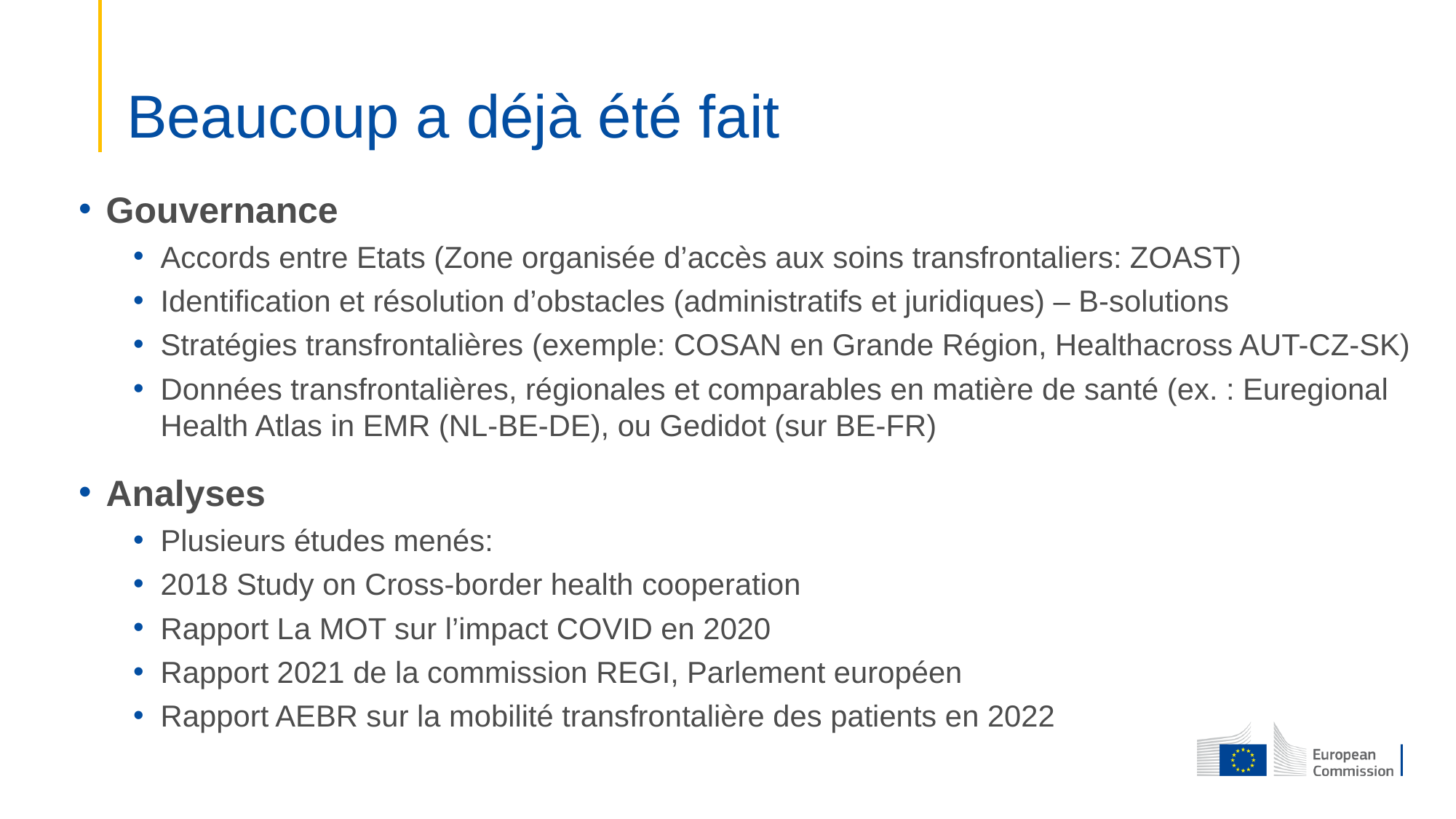

# Beaucoup a déjà été fait
Gouvernance
Accords entre Etats (Zone organisée d’accès aux soins transfrontaliers: ZOAST)
Identification et résolution d’obstacles (administratifs et juridiques) – B-solutions
Stratégies transfrontalières (exemple: COSAN en Grande Région, Healthacross AUT-CZ-SK)
Données transfrontalières, régionales et comparables en matière de santé (ex. : Euregional Health Atlas in EMR (NL-BE-DE), ou Gedidot (sur BE-FR)
Analyses
Plusieurs études menés:
2018 Study on Cross-border health cooperation
Rapport La MOT sur l’impact COVID en 2020
Rapport 2021 de la commission REGI, Parlement européen
Rapport AEBR sur la mobilité transfrontalière des patients en 2022